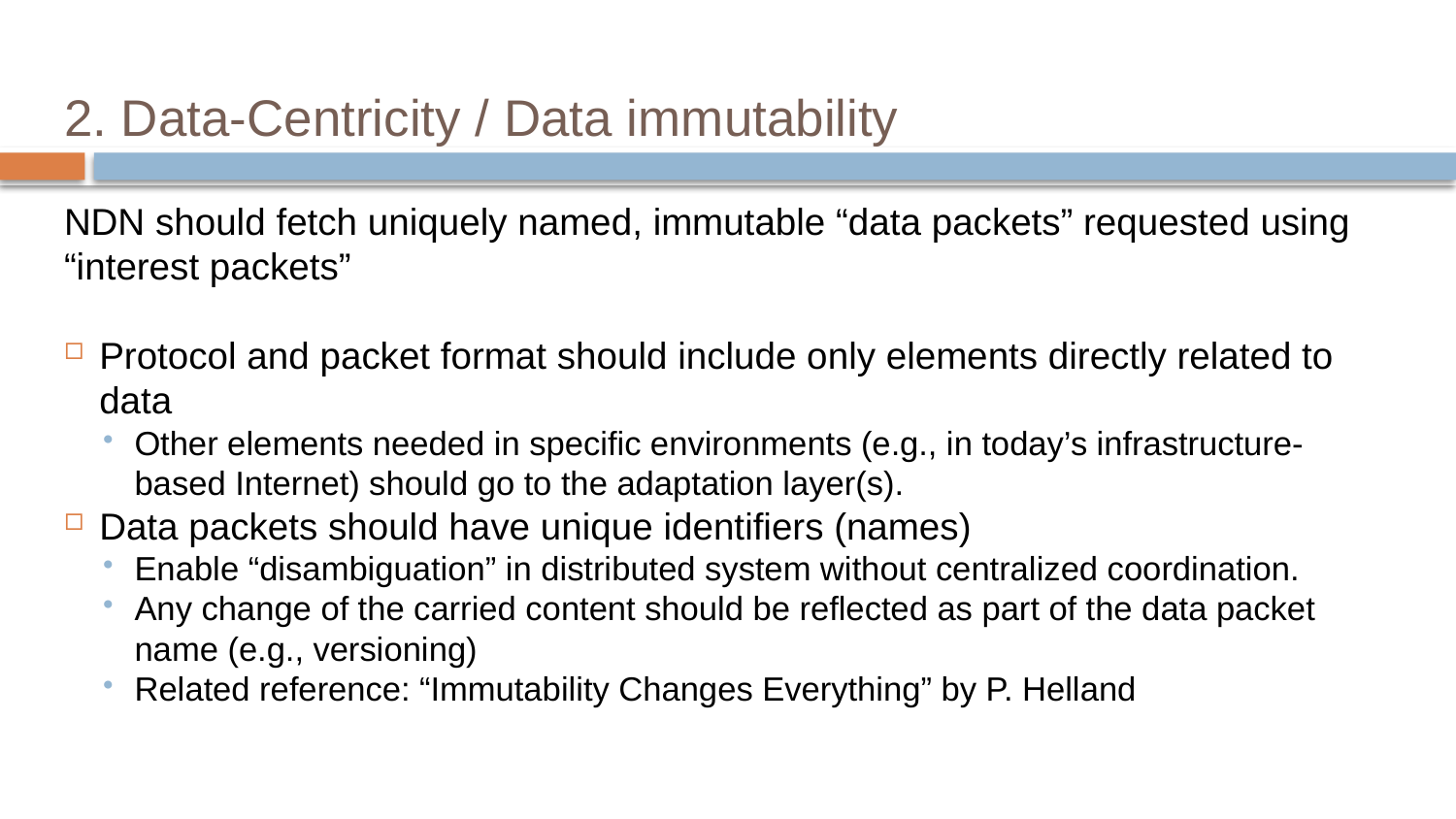

# 2. Data-Centricity / Data immutability
NDN should fetch uniquely named, immutable “data packets” requested using “interest packets”

Protocol and packet format should include only elements directly related to data
Other elements needed in specific environments (e.g., in today’s infrastructure-based Internet) should go to the adaptation layer(s).
Data packets should have unique identifiers (names)
Enable “disambiguation” in distributed system without centralized coordination.
Any change of the carried content should be reflected as part of the data packet name (e.g., versioning)
Related reference: “Immutability Changes Everything” by P. Helland
4